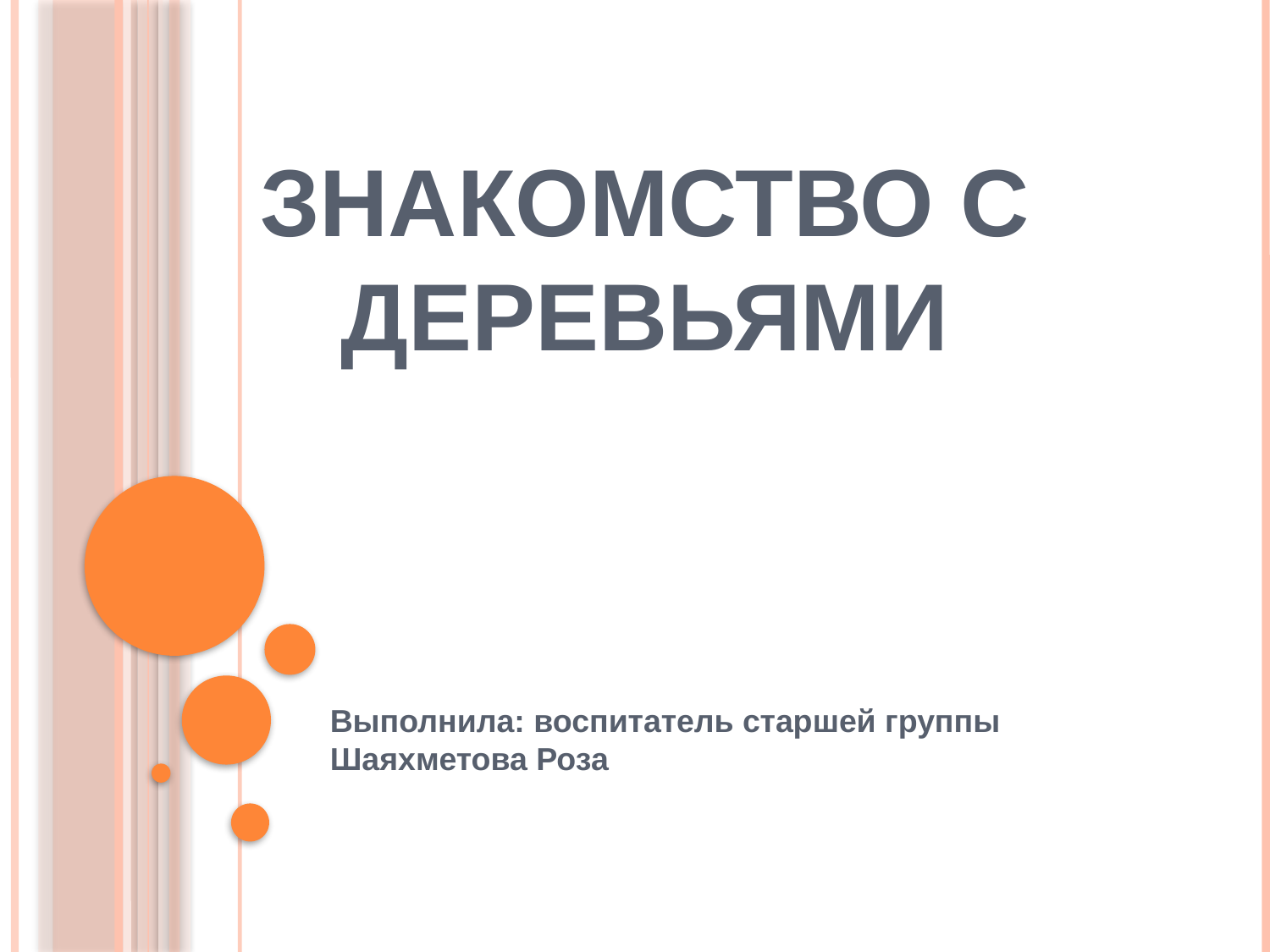

# Знакомство с деревьями
Выполнила: воспитатель старшей группы Шаяхметова Роза